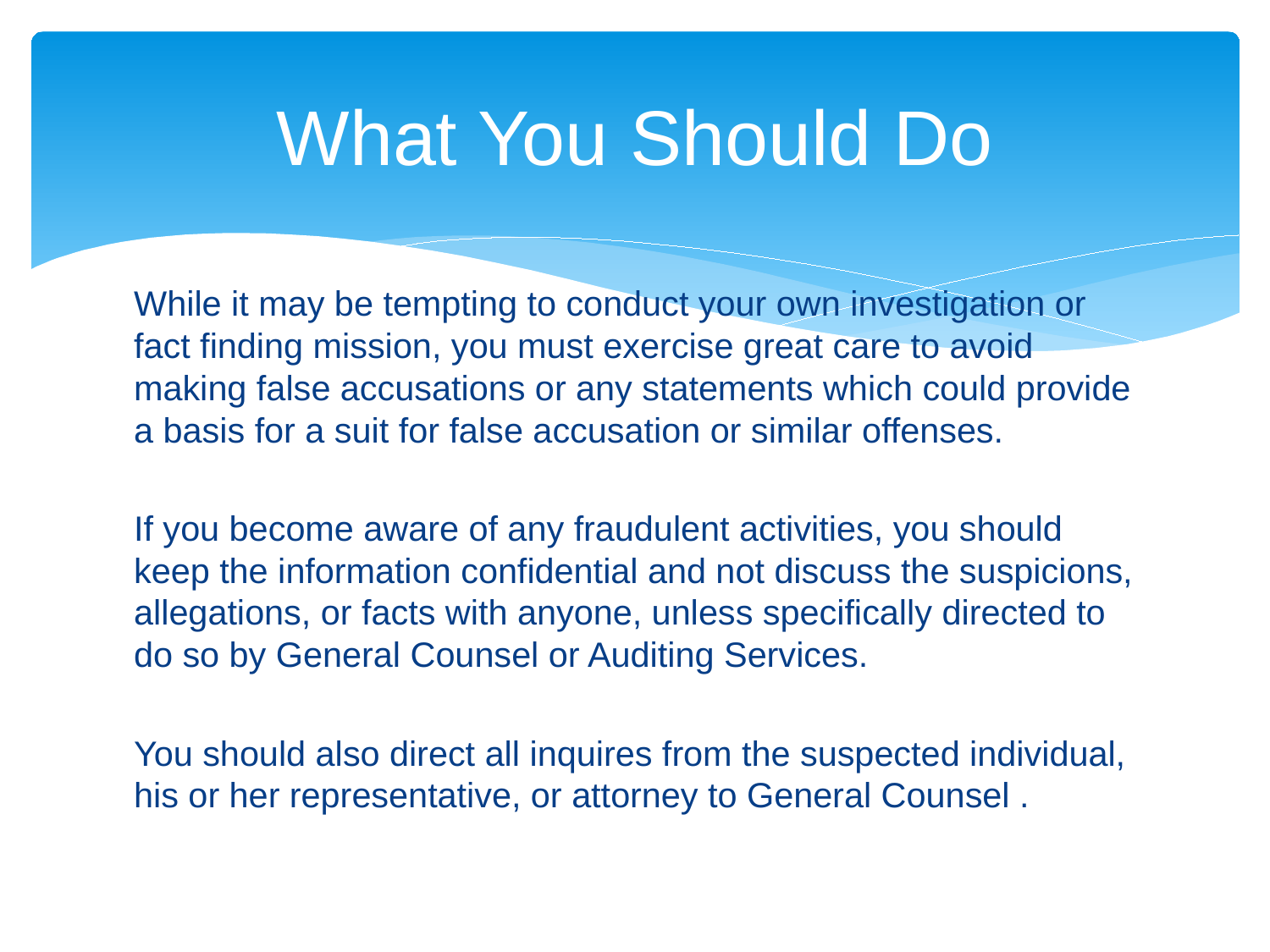

# What You Should Do
While it may be tempting to conduct your own investigation or fact finding mission, you must exercise great care to avoid making false accusations or any statements which could provide a basis for a suit for false accusation or similar offenses.

If you become aware of any fraudulent activities, you should keep the information confidential and not discuss the suspicions, allegations, or facts with anyone, unless specifically directed to do so by General Counsel or Auditing Services.

You should also direct all inquires from the suspected individual, his or her representative, or attorney to General Counsel .